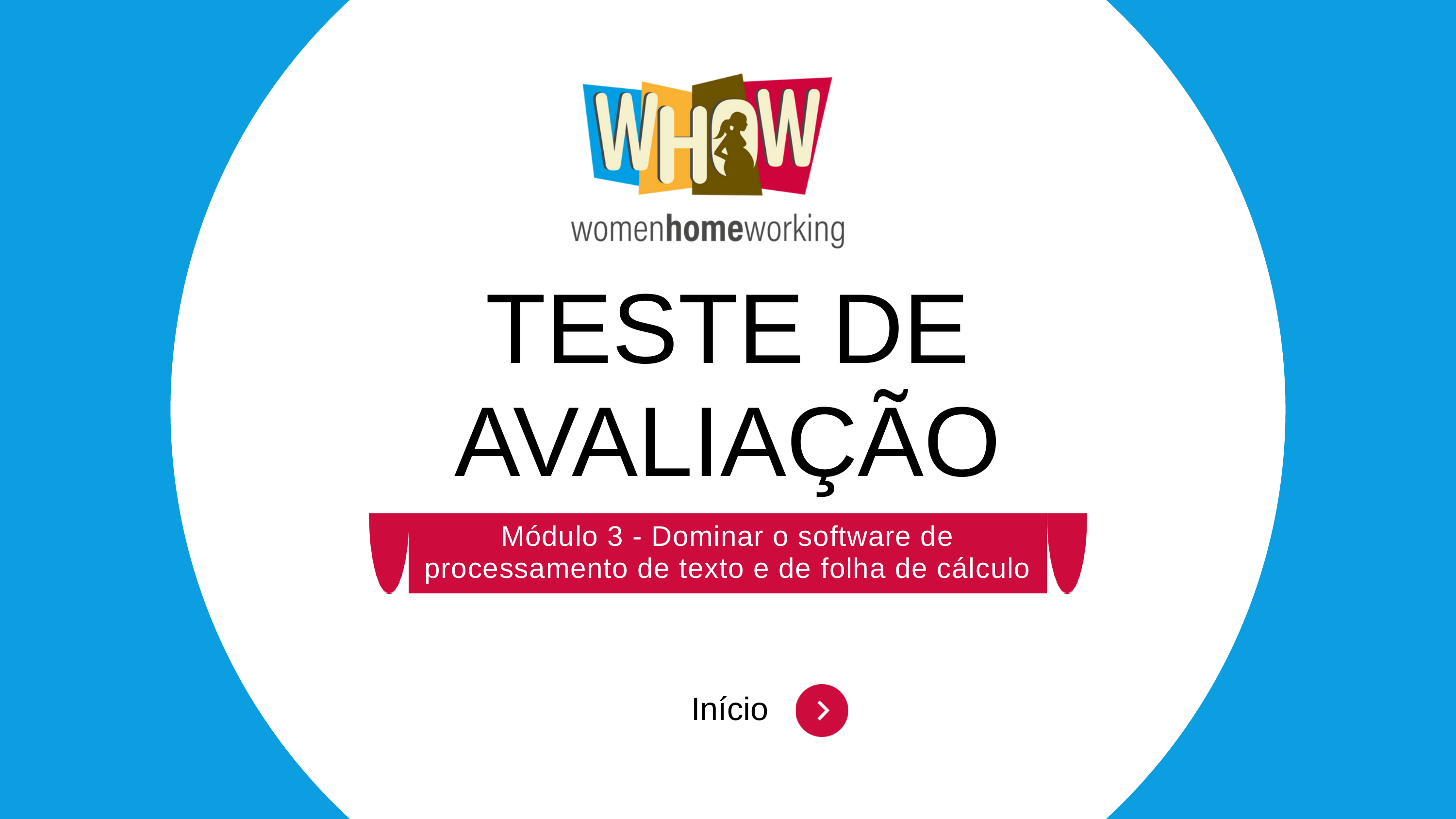

TESTE DE AVALIAÇÃO

Módulo 3 - Dominar o software de processamento de texto e de folha de cálculo

Início